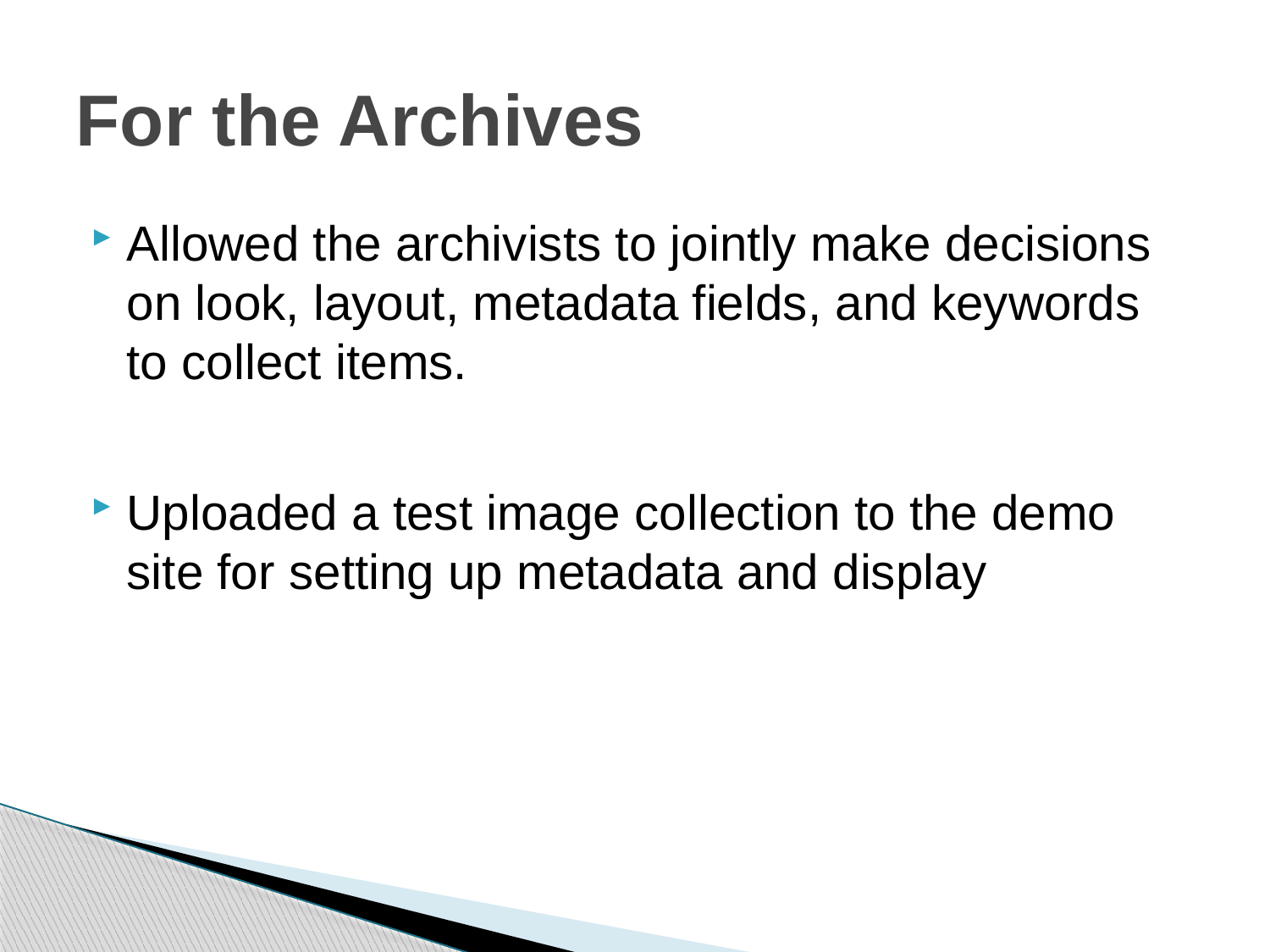

# For the Archives
Allowed the archivists to jointly make decisions on look, layout, metadata fields, and keywords to collect items.

Uploaded a test image collection to the demo site for setting up metadata and display